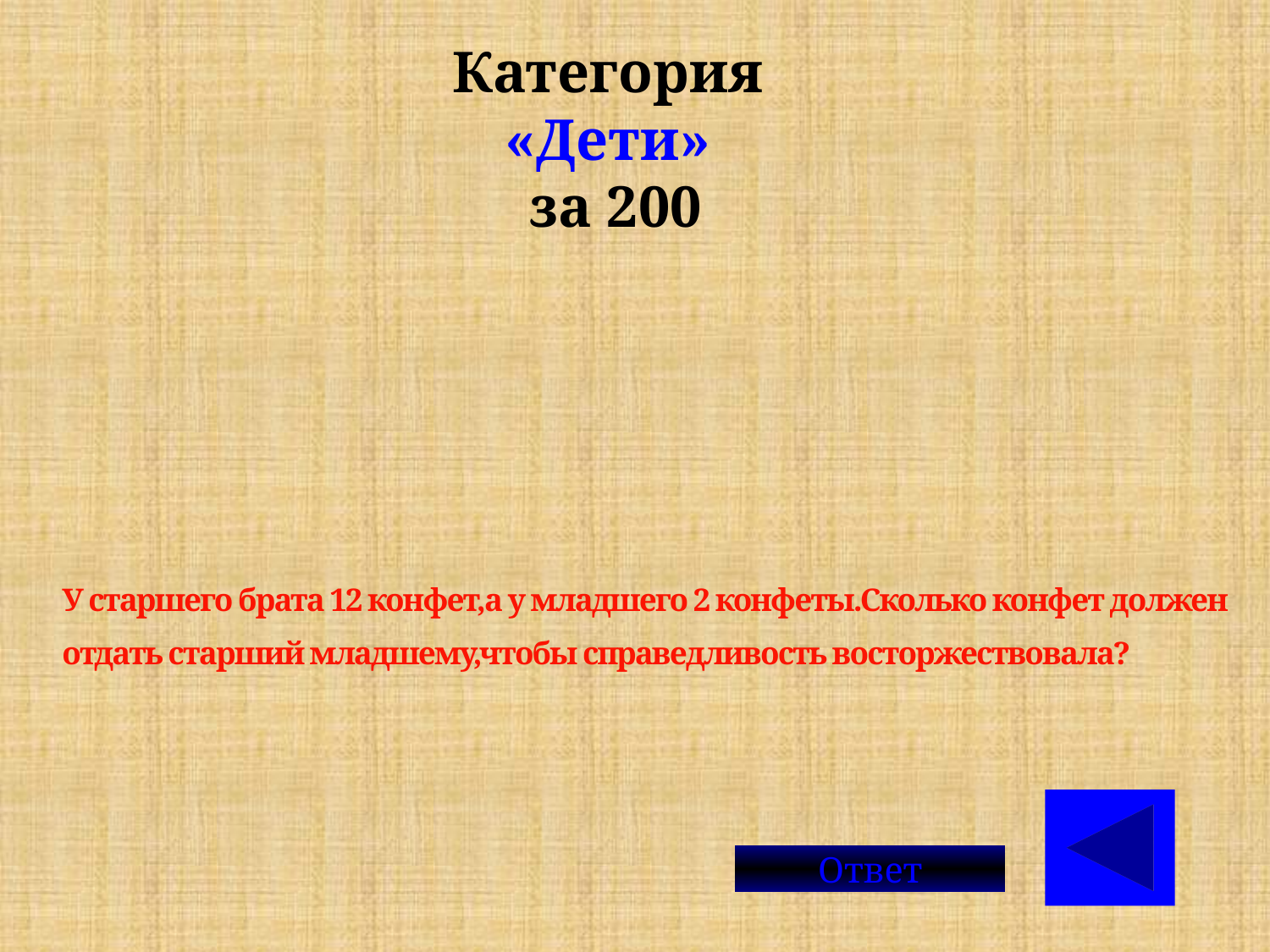

Категория
«Дети»
за 200
# У старшего брата 12 конфет,а у младшего 2 конфеты.Сколько конфет должен отдать старший младшему,чтобы справедливость восторжествовала?

Ответ